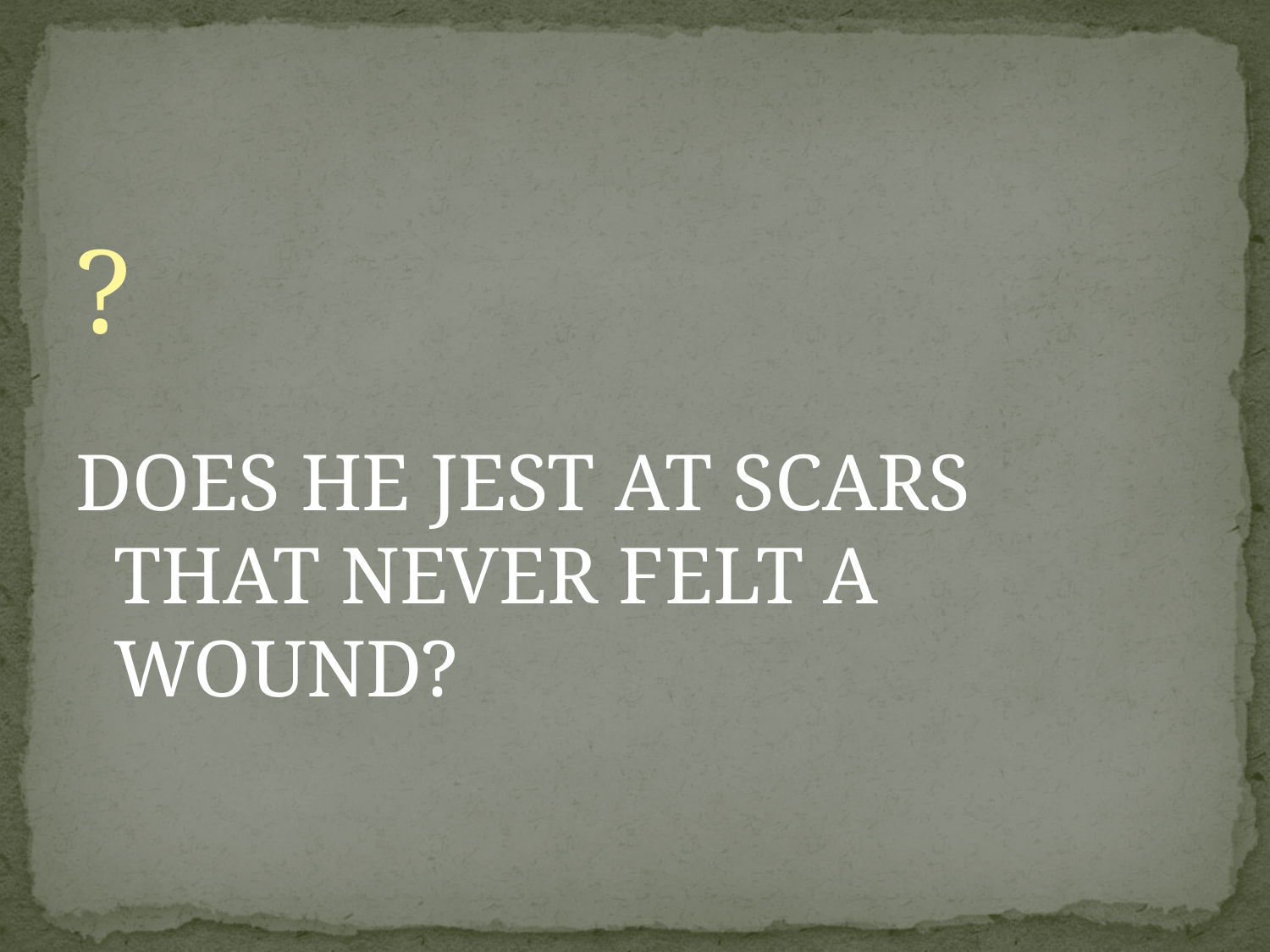

#
?

DOES HE JEST AT SCARS THAT NEVER FELT A WOUND?